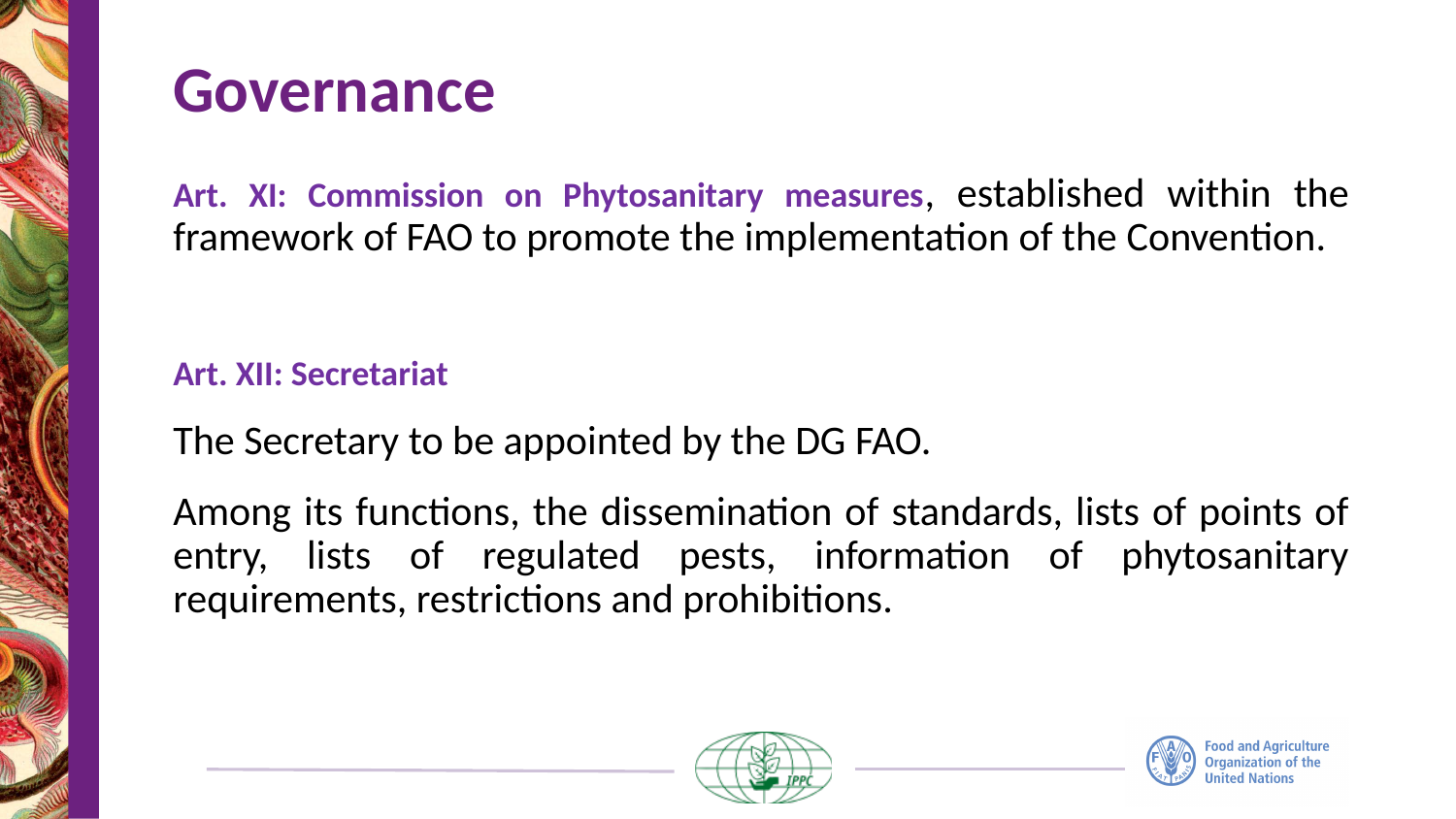

# Governance
Art. XI: Commission on Phytosanitary measures, established within the framework of FAO to promote the implementation of the Convention.

Art. XII: Secretariat
The Secretary to be appointed by the DG FAO.
Among its functions, the dissemination of standards, lists of points of entry, lists of regulated pests, information of phytosanitary requirements, restrictions and prohibitions.